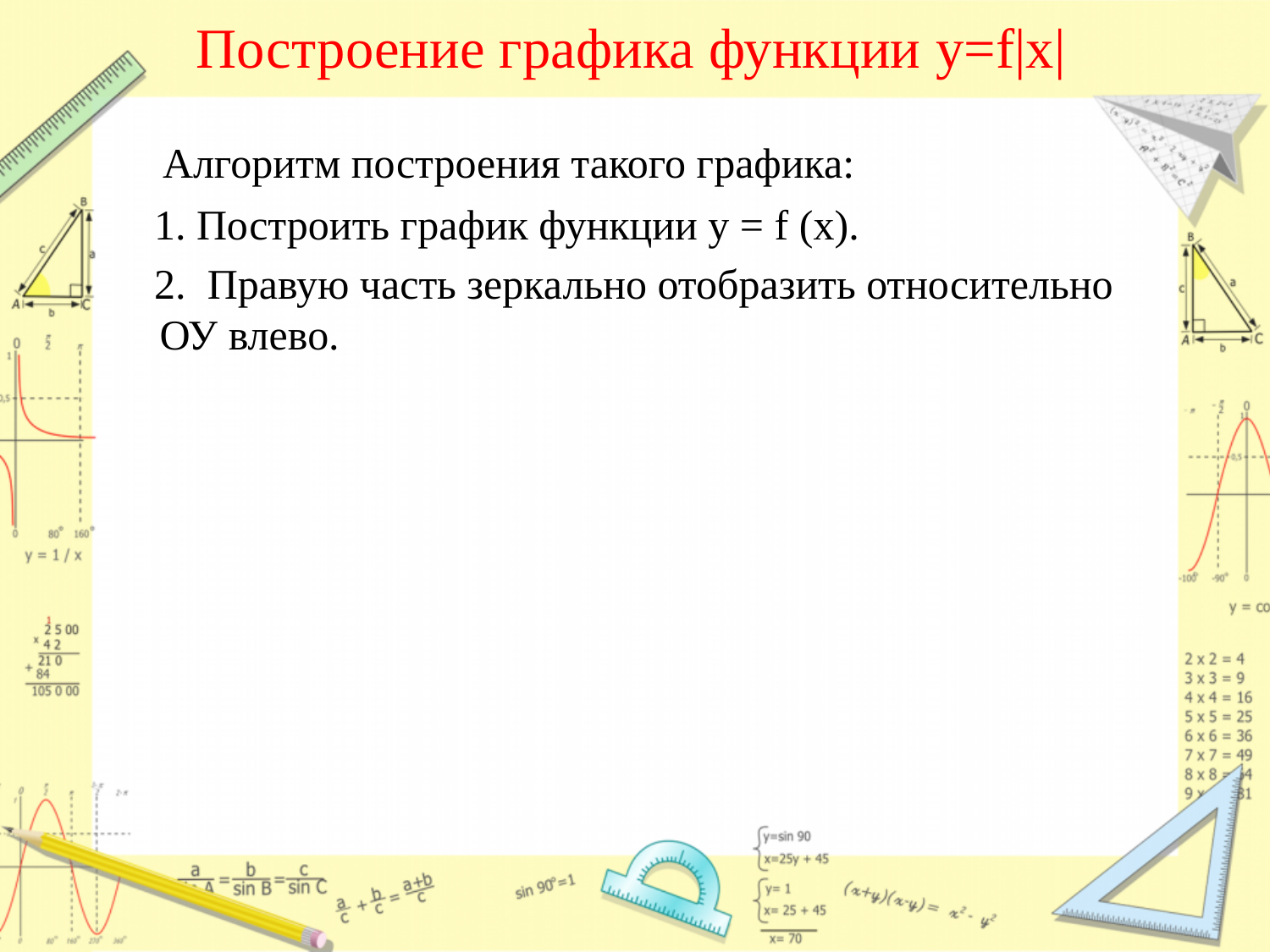

# Построение графика функции y=f|x|
    Алгоритм построения такого графика:
    1. Построить график функции у = f (х).
    2.  Правую часть зеркально отобразить относительно ОУ влево.